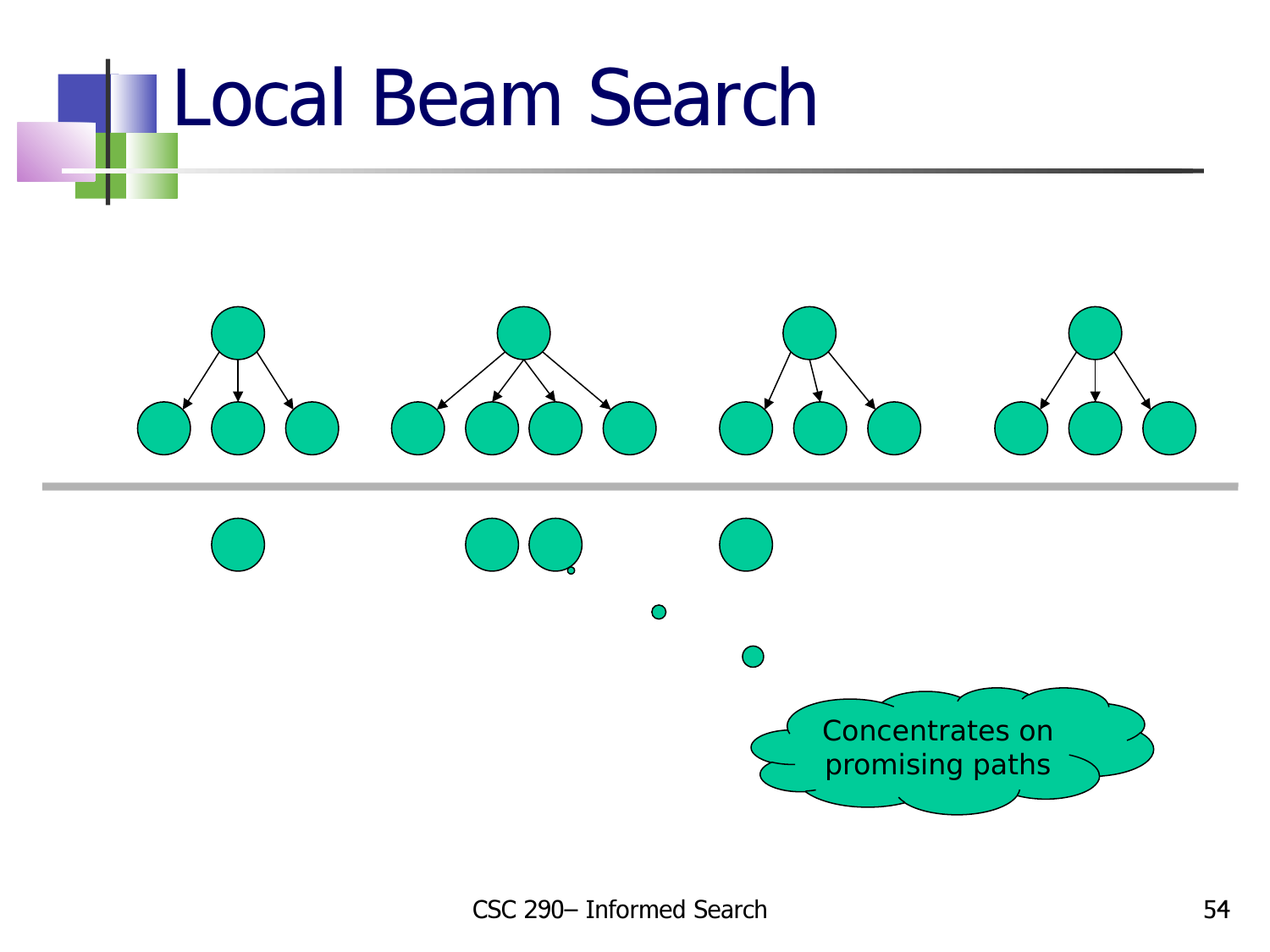

# Local Beam Search

Concentrates on promising paths